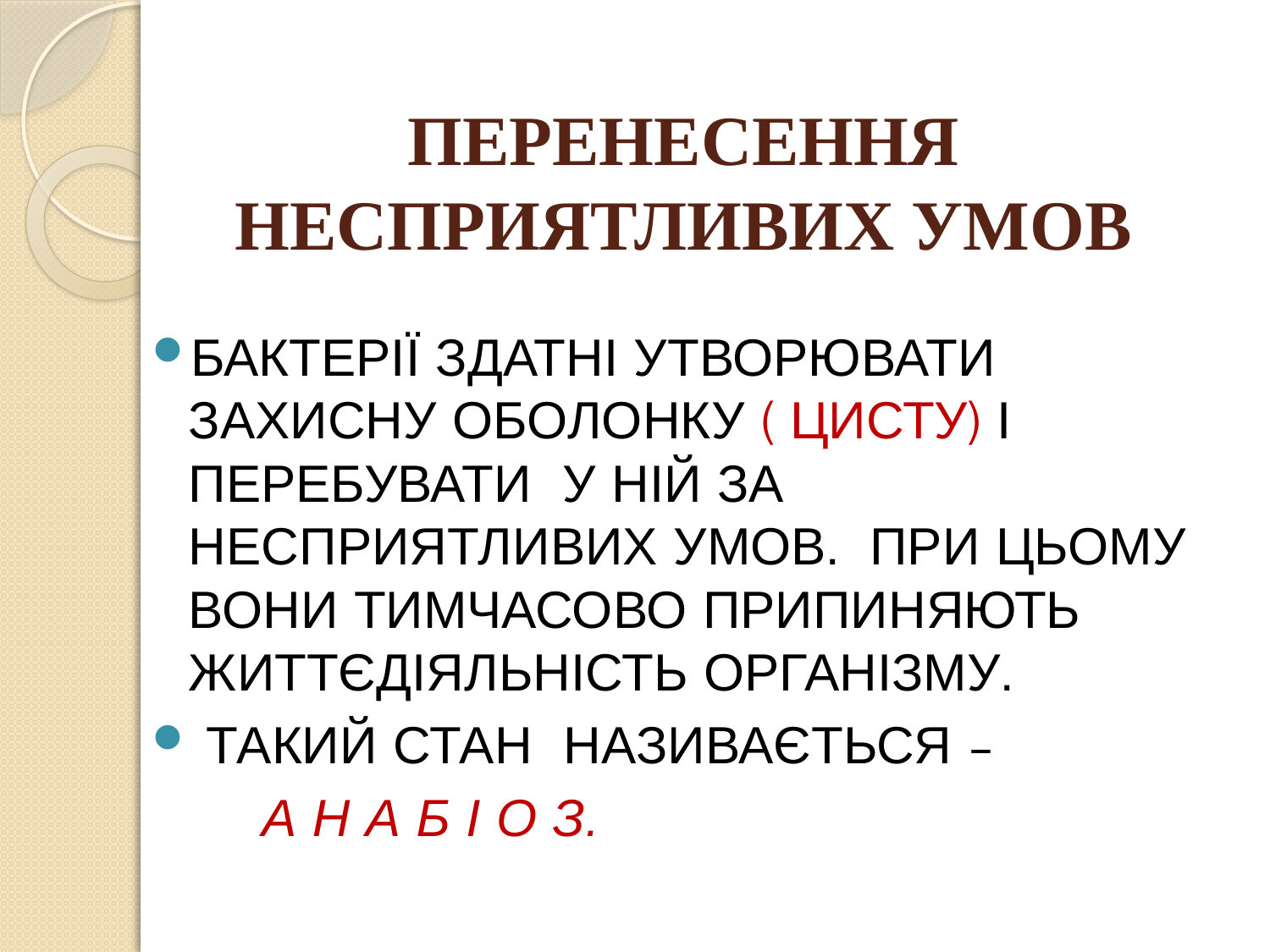

# ПЕРЕНЕСЕННЯ НЕСПРИЯТЛИВИХ УМОВ
БАКТЕРІЇ ЗДАТНІ УТВОРЮВАТИ ЗАХИСНУ ОБОЛОНКУ ( ЦИСТУ) І ПЕРЕБУВАТИ  У НІЙ ЗА НЕСПРИЯТЛИВИХ УМОВ.  ПРИ ЦЬОМУ ВОНИ ТИМЧАСОВО ПРИПИНЯЮТЬ ЖИТТЄДІЯЛЬНІСТЬ ОРГАНІЗМУ.
 ТАКИЙ СТАН  НАЗИВАЄТЬСЯ –
       А Н А Б І О З.